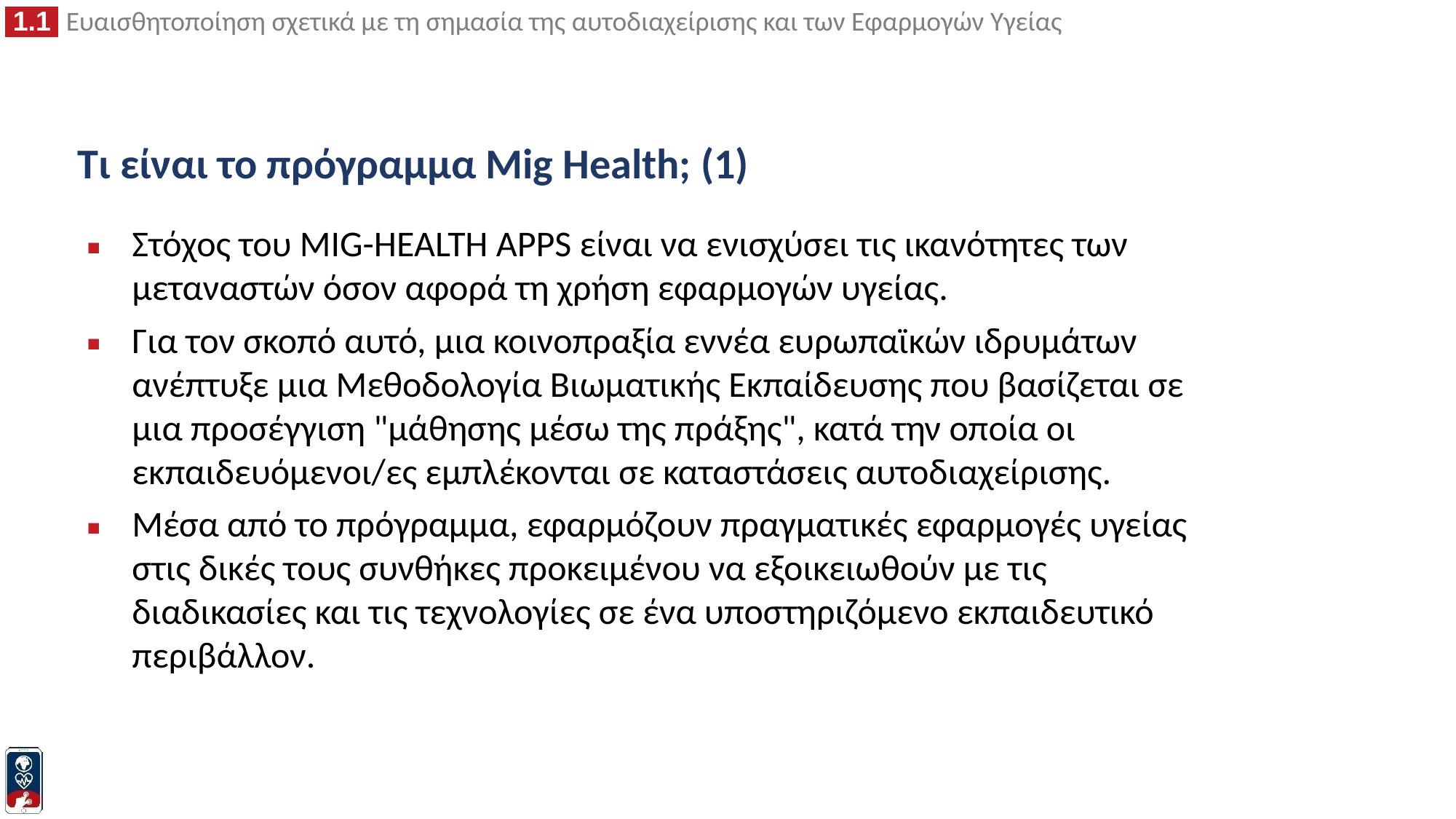

# Τι είναι το πρόγραμμα Mig Health; (1)
Στόχος του MIG-HEALTH APPS είναι να ενισχύσει τις ικανότητες των μεταναστών όσον αφορά τη χρήση εφαρμογών υγείας.
Για τον σκοπό αυτό, μια κοινοπραξία εννέα ευρωπαϊκών ιδρυμάτων ανέπτυξε μια Μεθοδολογία Βιωματικής Εκπαίδευσης που βασίζεται σε μια προσέγγιση "μάθησης μέσω της πράξης", κατά την οποία οι εκπαιδευόμενοι/ες εμπλέκονται σε καταστάσεις αυτοδιαχείρισης.
Μέσα από το πρόγραμμα, εφαρμόζουν πραγματικές εφαρμογές υγείας στις δικές τους συνθήκες προκειμένου να εξοικειωθούν με τις διαδικασίες και τις τεχνολογίες σε ένα υποστηριζόμενο εκπαιδευτικό περιβάλλον.